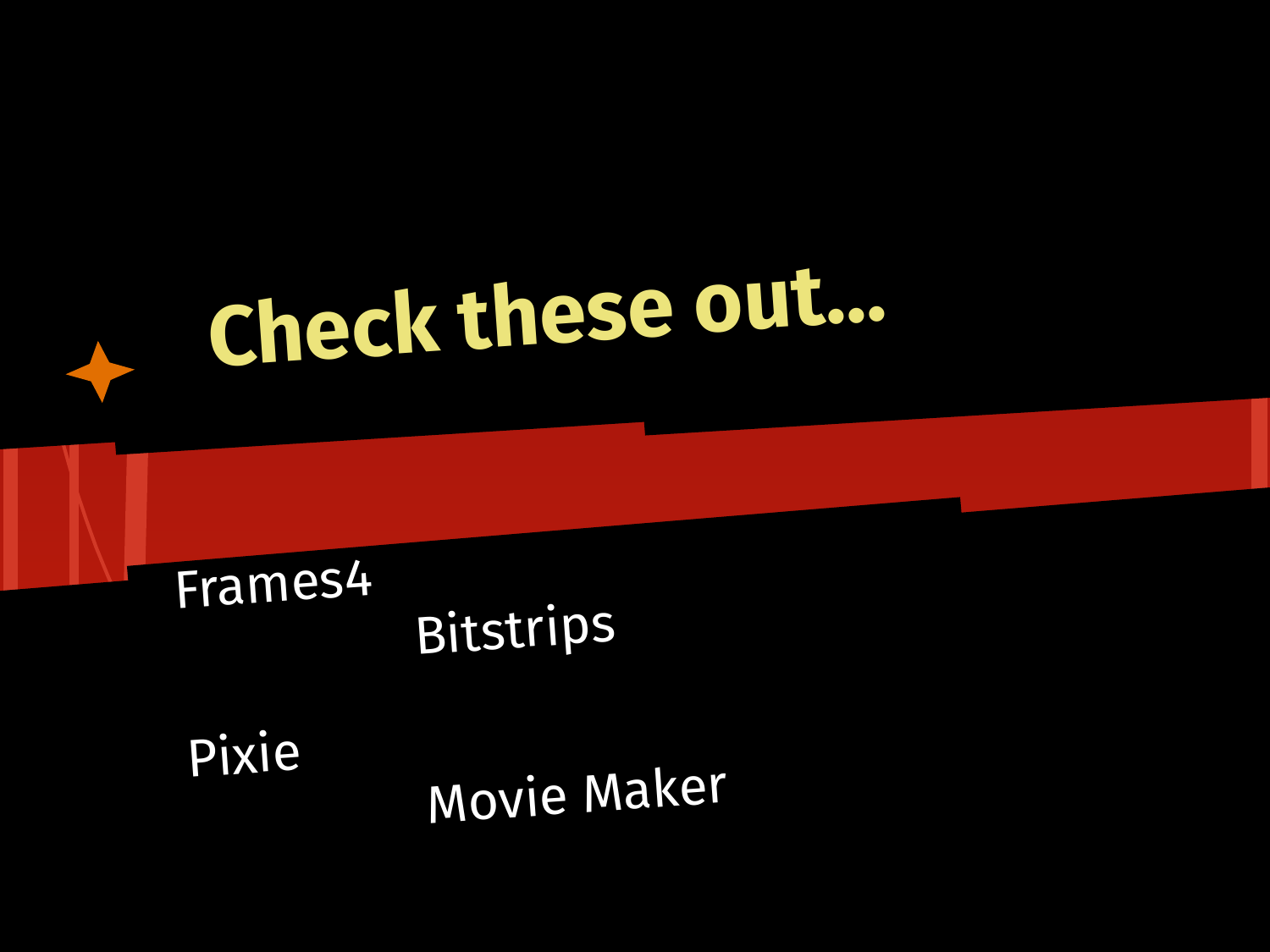

# Check these out...

Frames4									Bitstrips

Pixie									Movie Maker